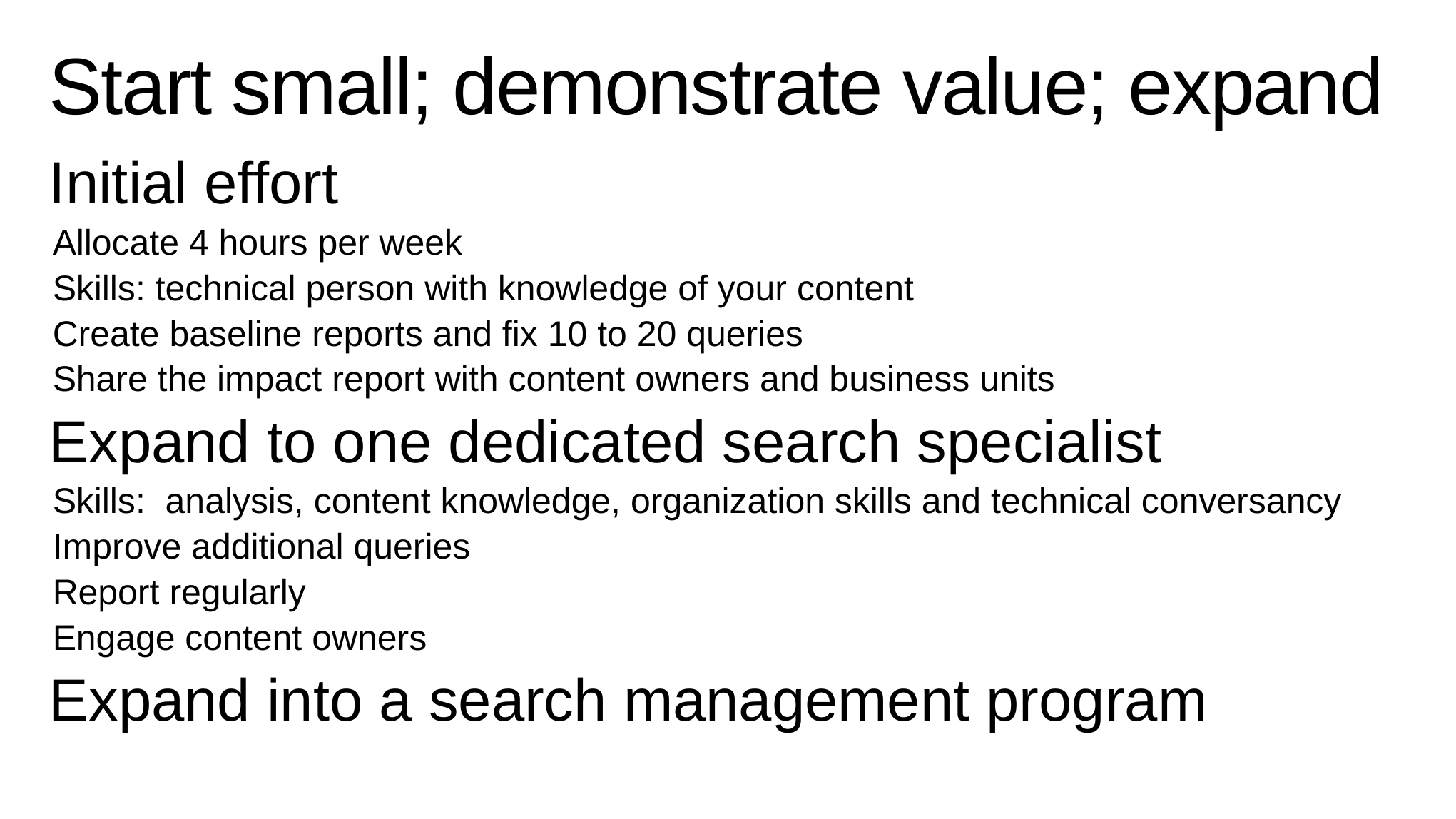

# Start small; demonstrate value; expand
Initial effort
Allocate 4 hours per week
Skills: technical person with knowledge of your content
Create baseline reports and fix 10 to 20 queries
Share the impact report with content owners and business units
Expand to one dedicated search specialist
Skills:  analysis, content knowledge, organization skills and technical conversancy
Improve additional queries
Report regularly
Engage content owners
Expand into a search management program